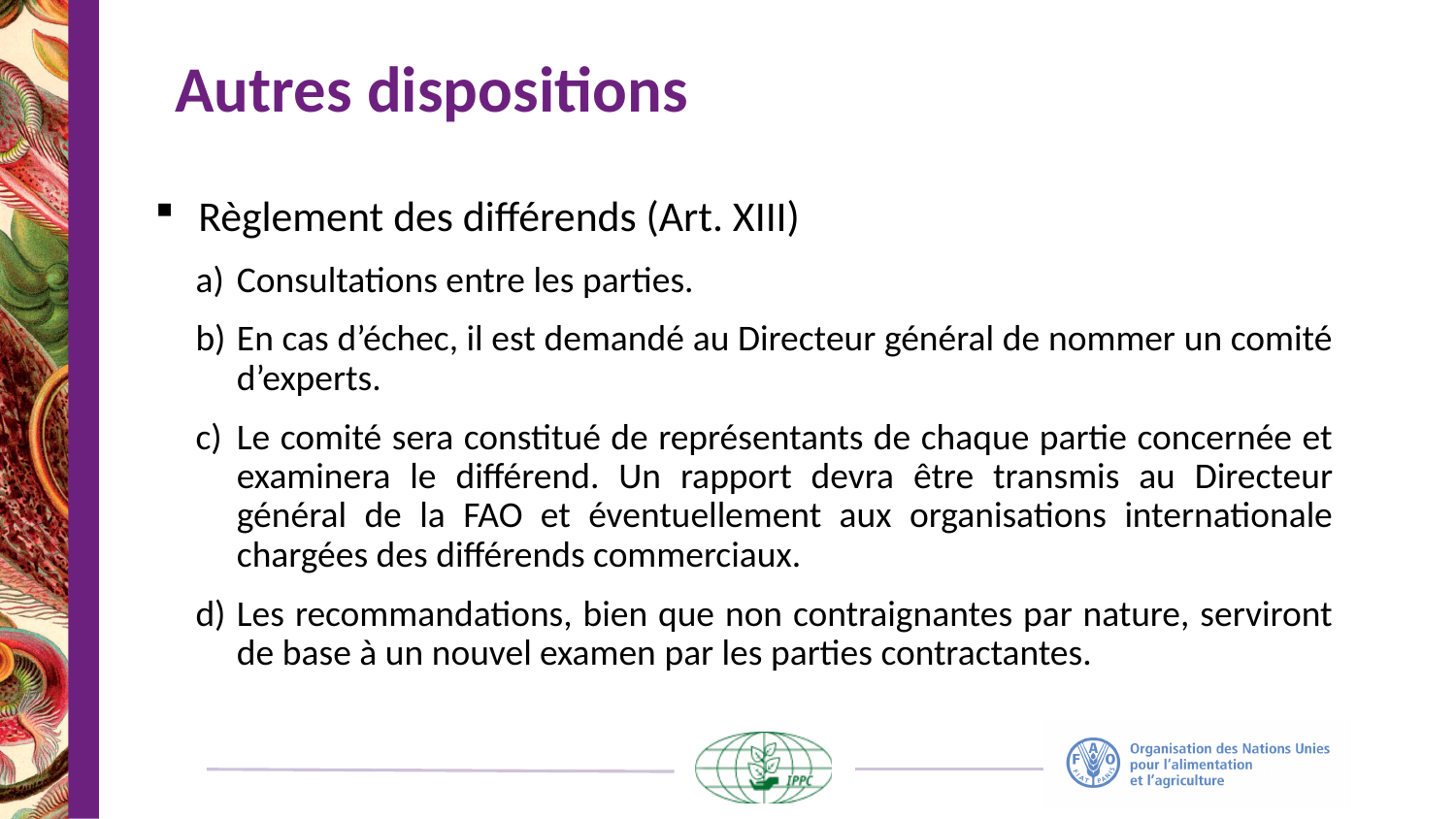

# Autres dispositions
Règlement des différends (Art. XIII)
Consultations entre les parties.
En cas d’échec, il est demandé au Directeur général de nommer un comité d’experts.
Le comité sera constitué de représentants de chaque partie concernée et examinera le différend. Un rapport devra être transmis au Directeur général de la FAO et éventuellement aux organisations internationale chargées des différends commerciaux.
Les recommandations, bien que non contraignantes par nature, serviront de base à un nouvel examen par les parties contractantes.